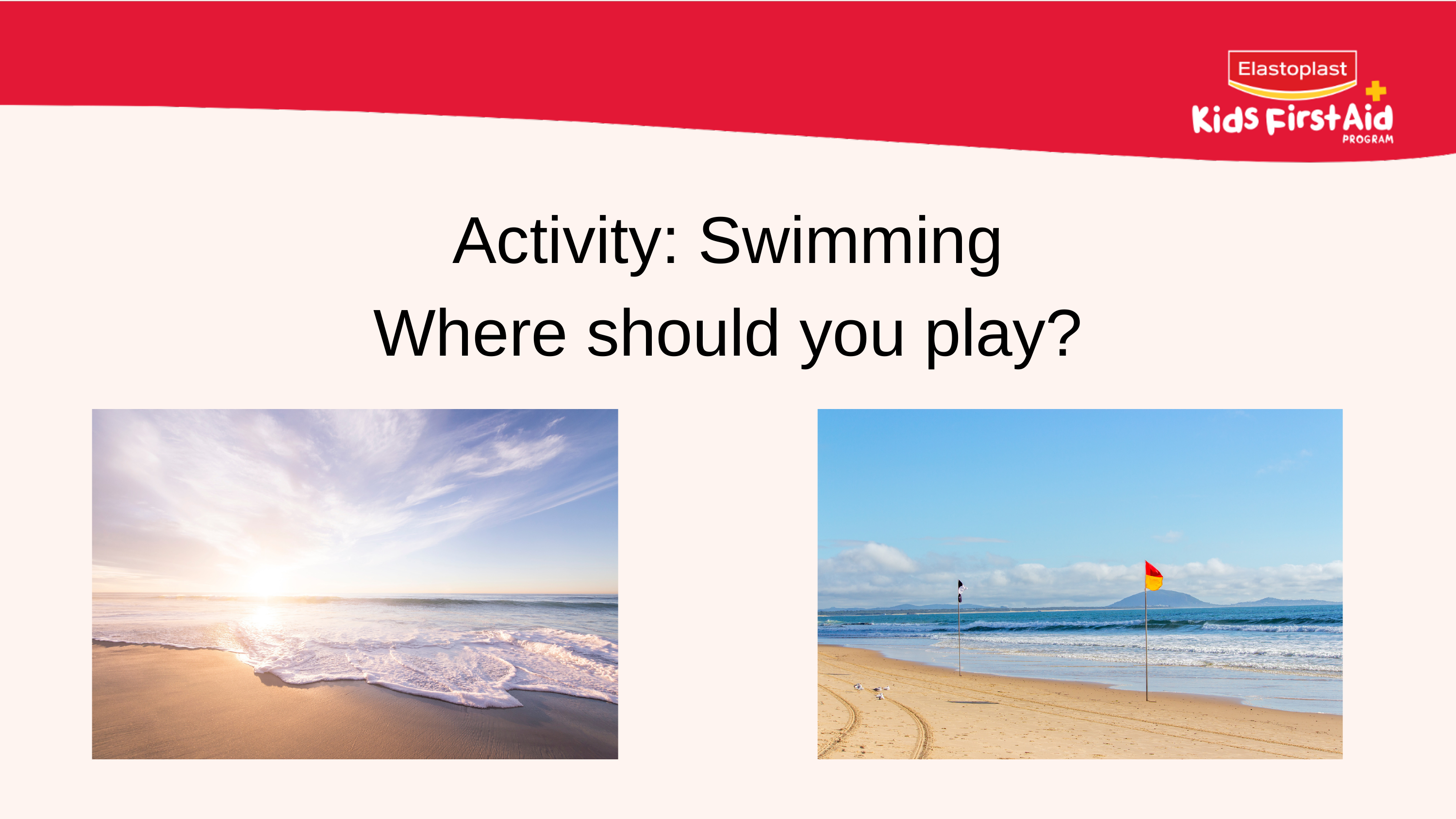

Activity: Swimming
Where should you play?

39